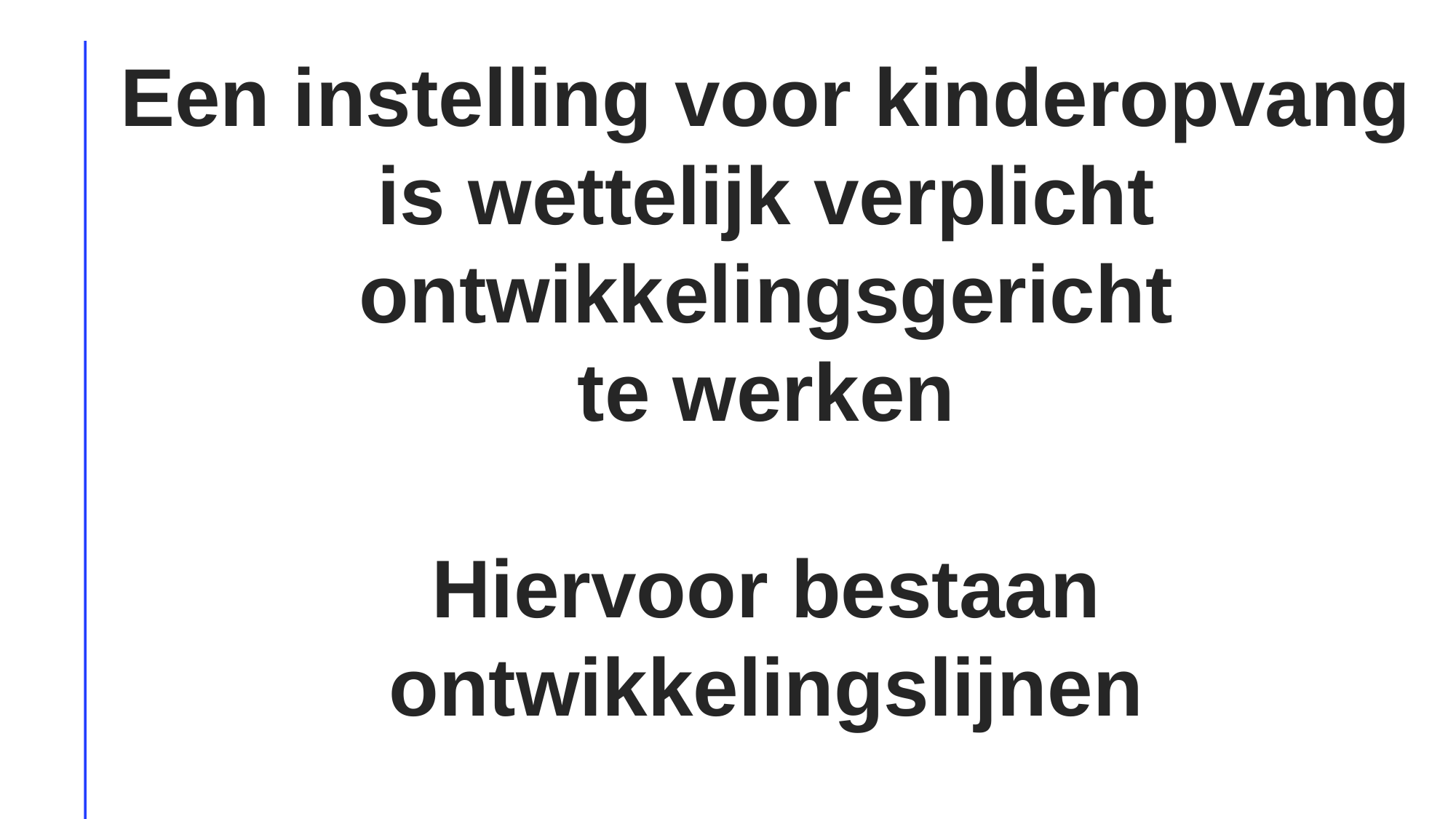

Een instelling voor kinderopvang
is wettelijk verplicht
ontwikkelingsgericht
te werken

Hiervoor bestaan
ontwikkelingslijnen